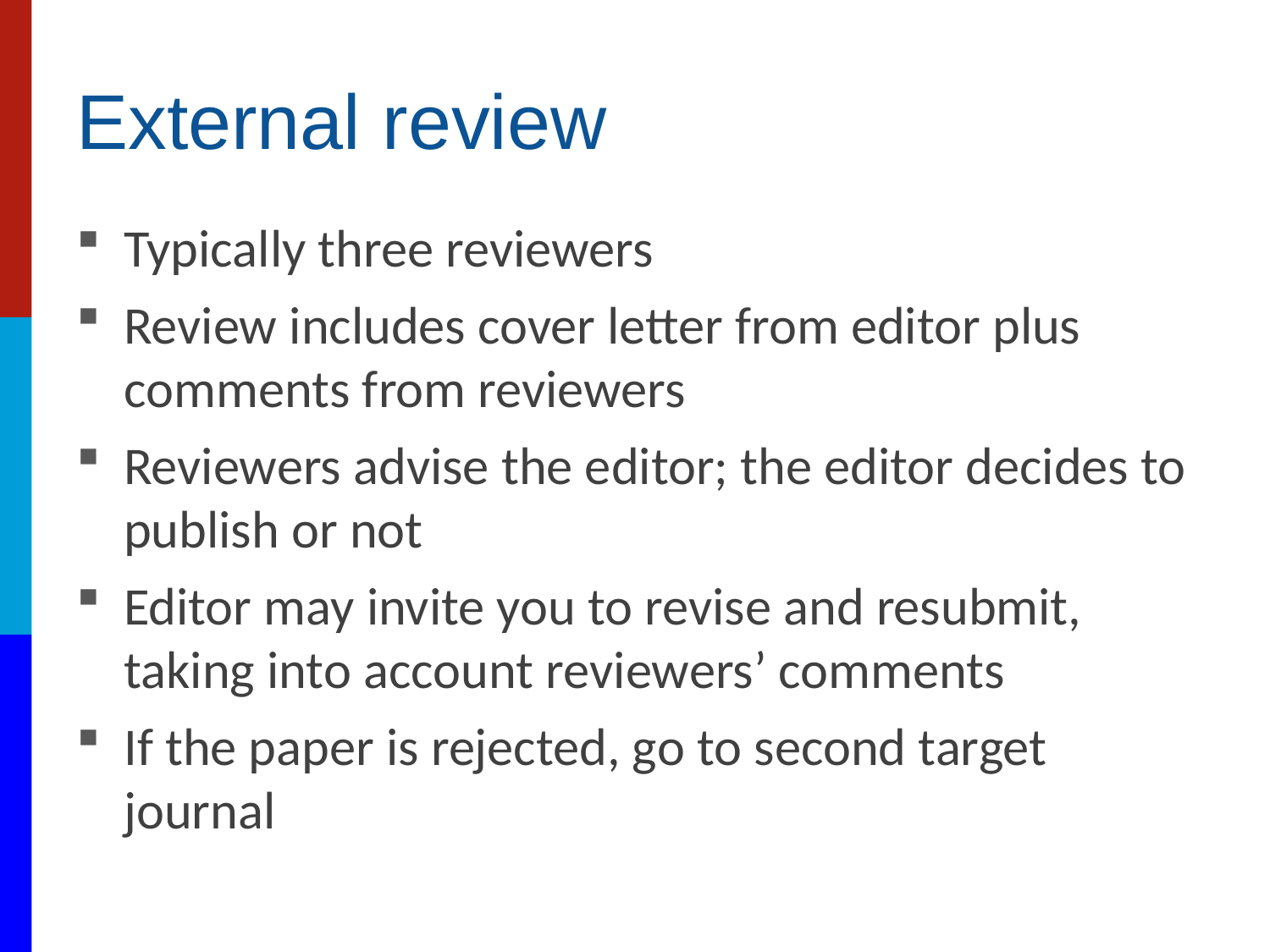

# External review
Typically three reviewers
Review includes cover letter from editor plus comments from reviewers
Reviewers advise the editor; the editor decides to publish or not
Editor may invite you to revise and resubmit, taking into account reviewers’ comments
If the paper is rejected, go to second target journal